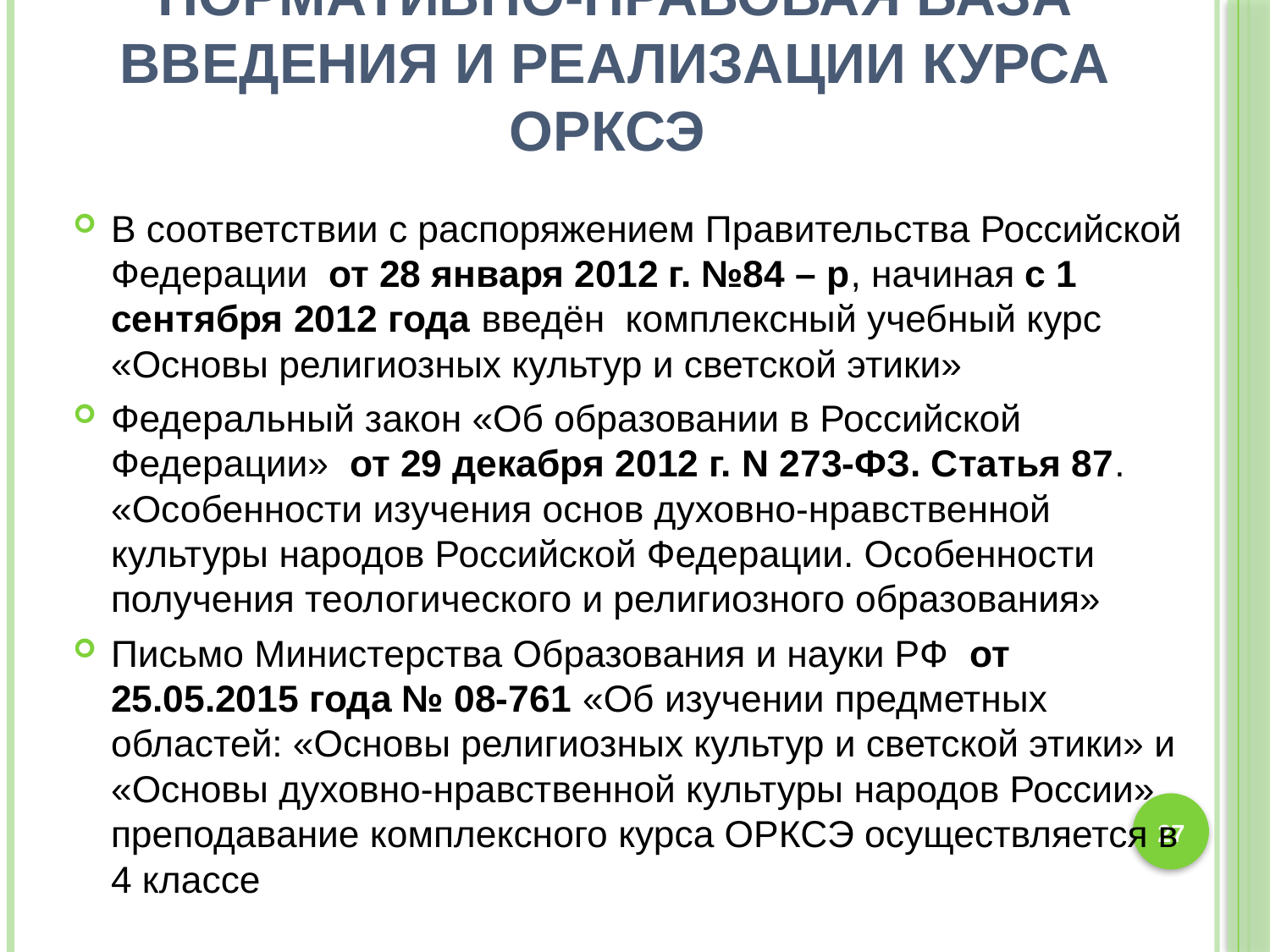

# Нормативно-правовая база введения и реализации курса ОРКСЭ
В соответствии с распоряжением Правительства Российской Федерации  от 28 января 2012 г. №84 – р, начиная с 1 сентября 2012 года введён  комплексный учебный курс «Основы религиозных культур и светской этики»
Федеральный закон «Об образовании в Российской Федерации»  от 29 декабря 2012 г. N 273-ФЗ. Статья 87. «Особенности изучения основ духовно-нравственной культуры народов Российской Федерации. Особенности получения теологического и религиозного образования»
Письмо Министерства Образования и науки РФ  от 25.05.2015 года № 08-761 «Об изучении предметных областей: «Основы религиозных культур и светской этики» и «Основы духовно-нравственной культуры народов России» преподавание комплексного курса ОРКСЭ осуществляется в 4 классе

27